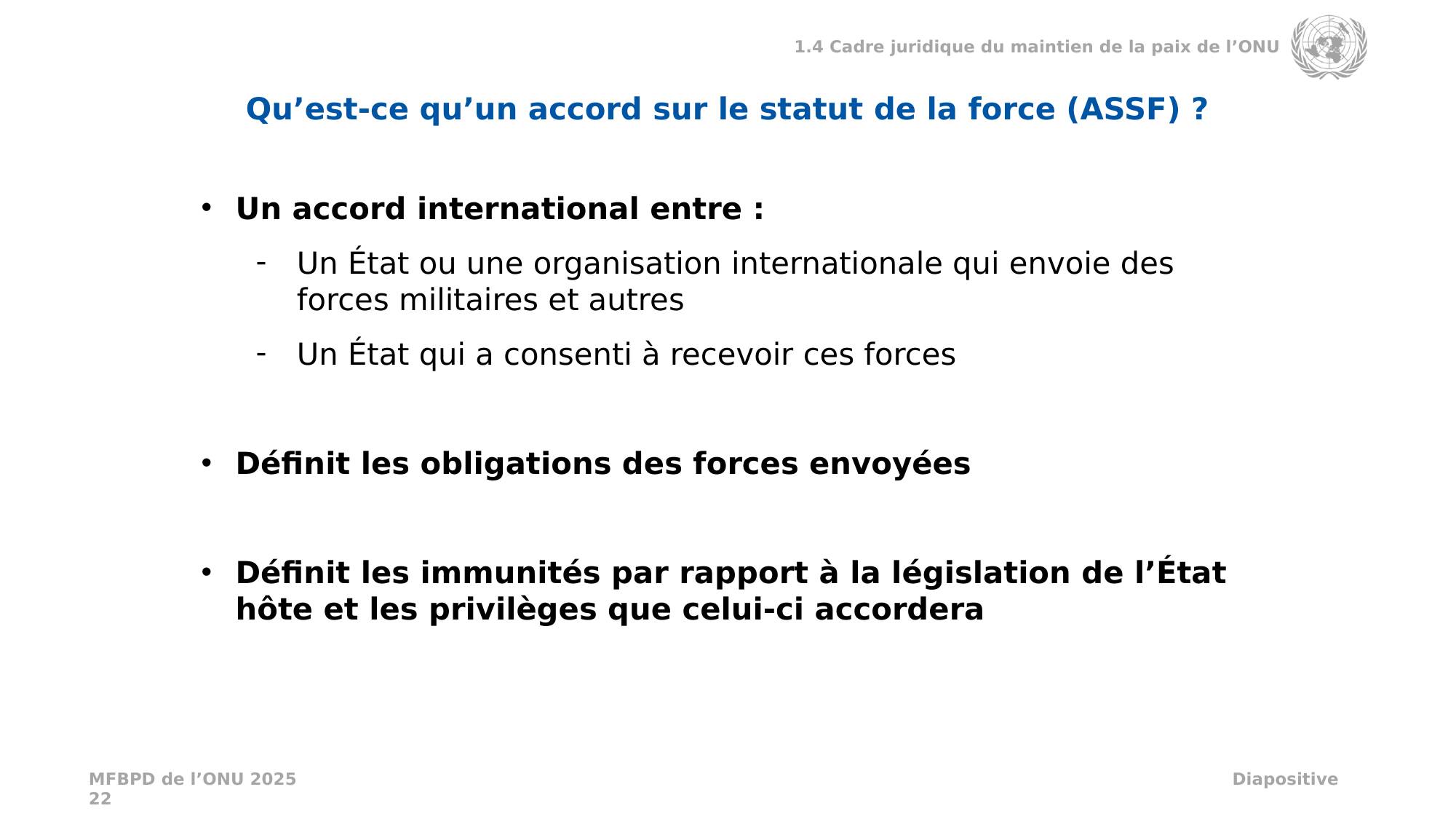

Qu’est-ce qu’un accord sur le statut de la force (ASSF) ?
Un accord international entre :
Un État ou une organisation internationale qui envoie des forces militaires et autres
Un État qui a consenti à recevoir ces forces

Définit les obligations des forces envoyées

Définit les immunités par rapport à la législation de l’État hôte et les privilèges que celui-ci accordera